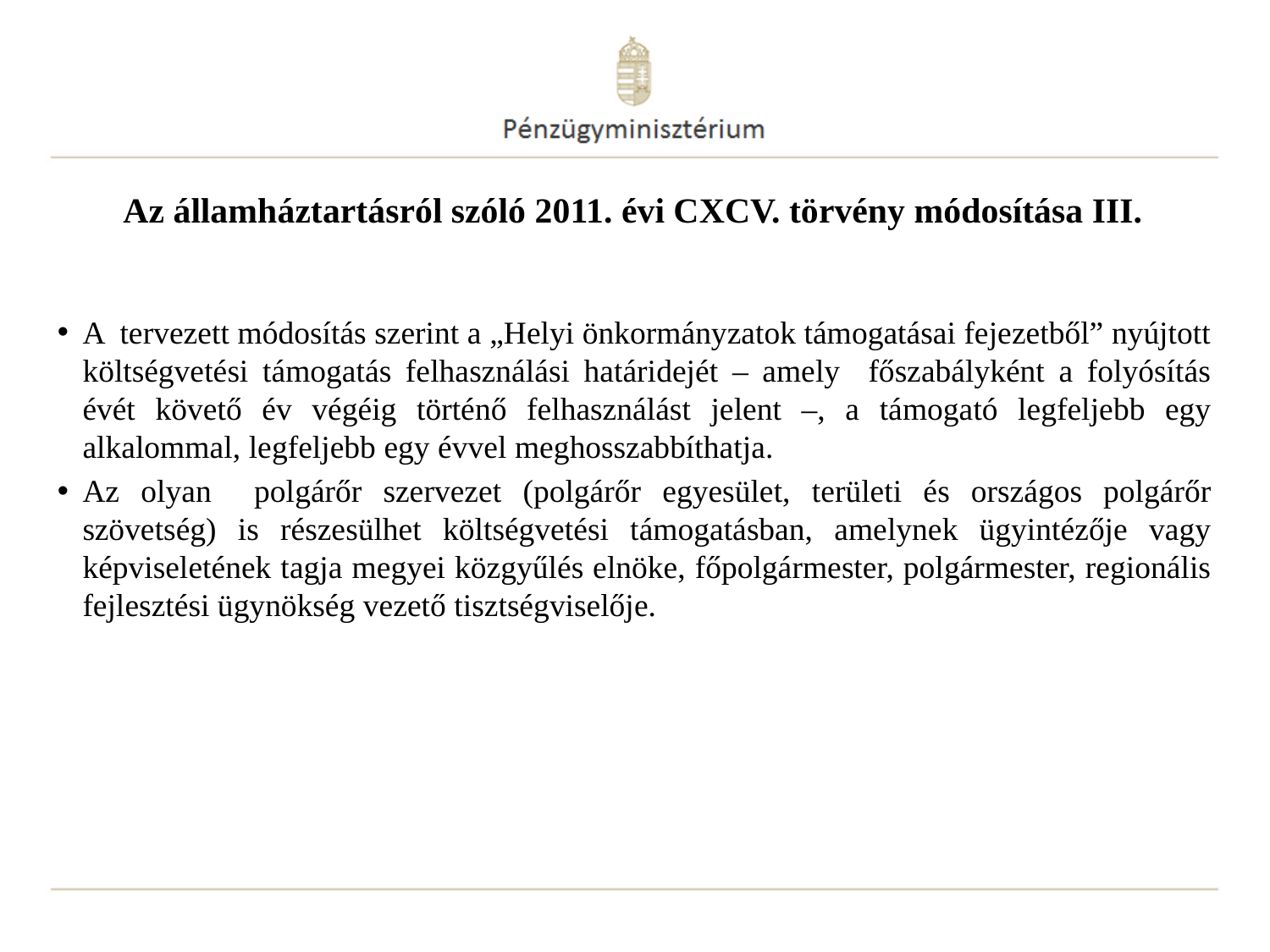

Az államháztartásról szóló 2011. évi CXCV. törvény módosítása III.
A  tervezett módosítás szerint a „Helyi önkormányzatok támogatásai fejezetből” nyújtott költségvetési támogatás felhasználási határidejét – amely  főszabályként a folyósítás évét követő év végéig történő felhasználást jelent –, a támogató legfeljebb egy alkalommal, legfeljebb egy évvel meghosszabbíthatja.
Az olyan  polgárőr szervezet (polgárőr egyesület, területi és országos polgárőr szövetség) is részesülhet költségvetési támogatásban, amelynek ügyintézője vagy képviseletének tagja megyei közgyűlés elnöke, főpolgármester, polgármester, regionális fejlesztési ügynökség vezető tisztségviselője.